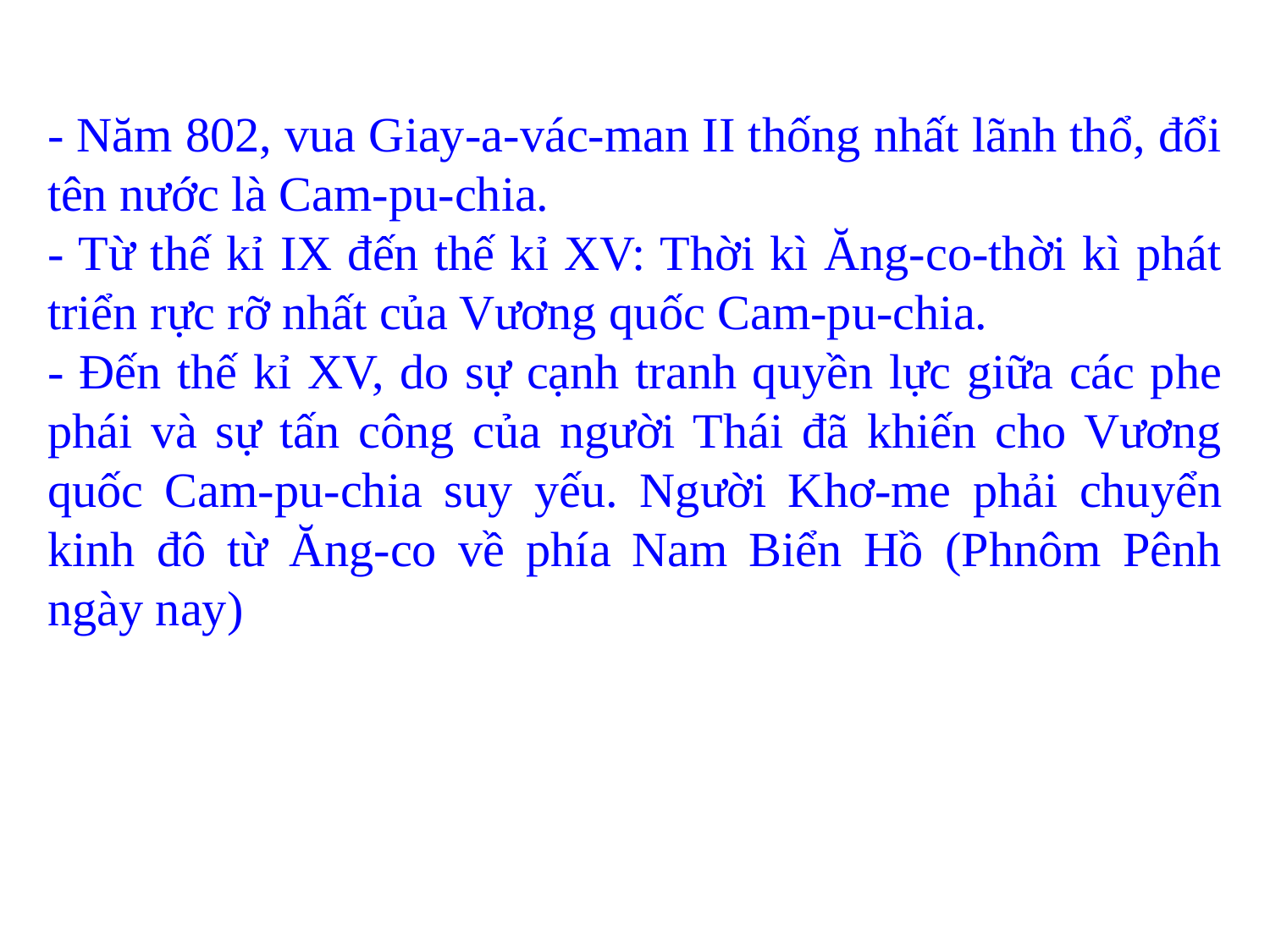

- Năm 802, vua Giay-a-vác-man II thống nhất lãnh thổ, đổi tên nước là Cam-pu-chia.
- Từ thế kỉ IX đến thế kỉ XV: Thời kì Ăng-co-thời kì phát triển rực rỡ nhất của Vương quốc Cam-pu-chia.
- Đến thế kỉ XV, do sự cạnh tranh quyền lực giữa các phe phái và sự tấn công của người Thái đã khiến cho Vương quốc Cam-pu-chia suy yếu. Người Khơ-me phải chuyển kinh đô từ Ăng-co về phía Nam Biển Hồ (Phnôm Pênh ngày nay)